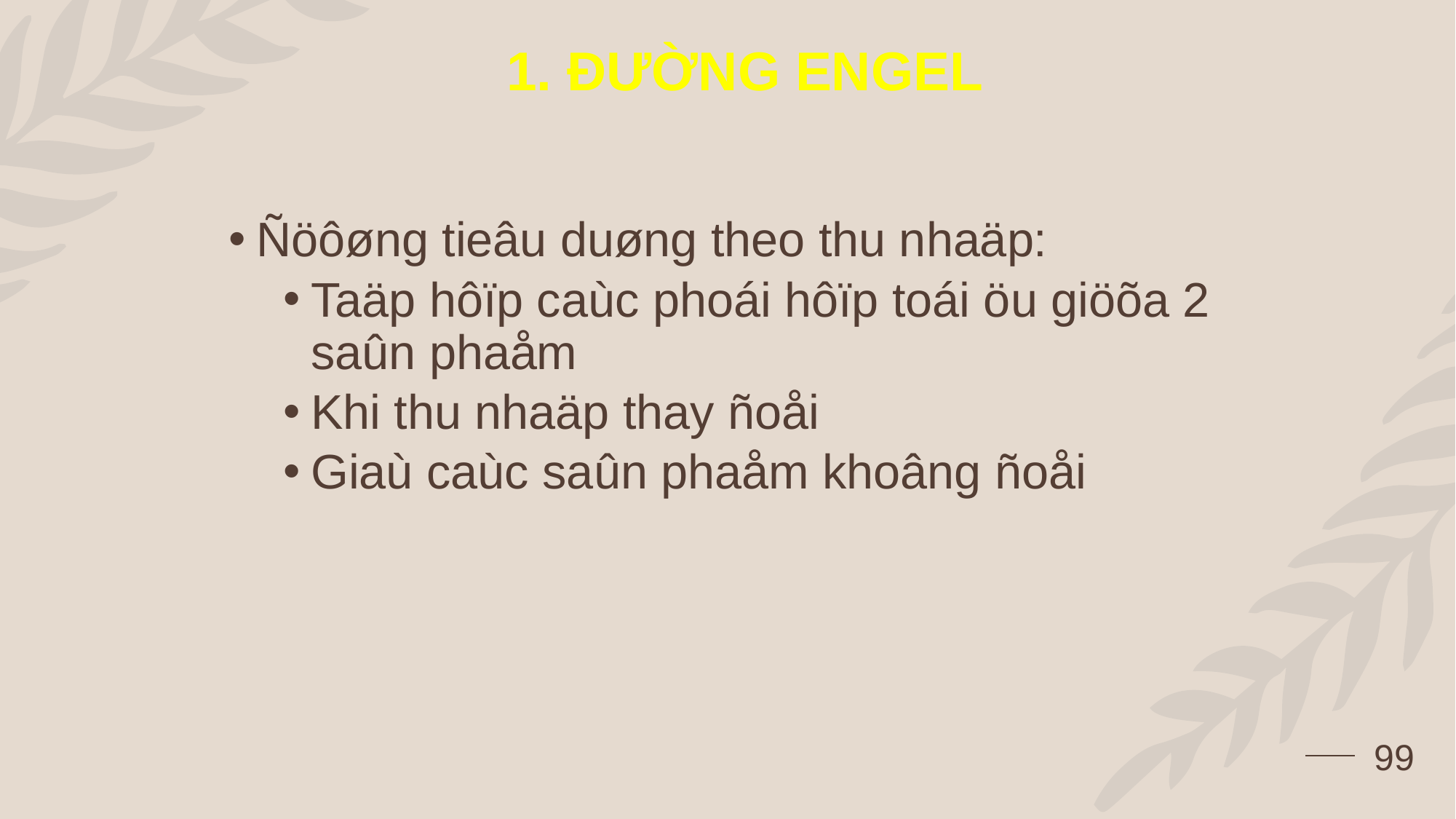

1. ĐƯỜNG ENGEL
Ñöôøng tieâu duøng theo thu nhaäp:
Taäp hôïp caùc phoái hôïp toái öu giöõa 2 saûn phaåm
Khi thu nhaäp thay ñoåi
Giaù caùc saûn phaåm khoâng ñoåi

99